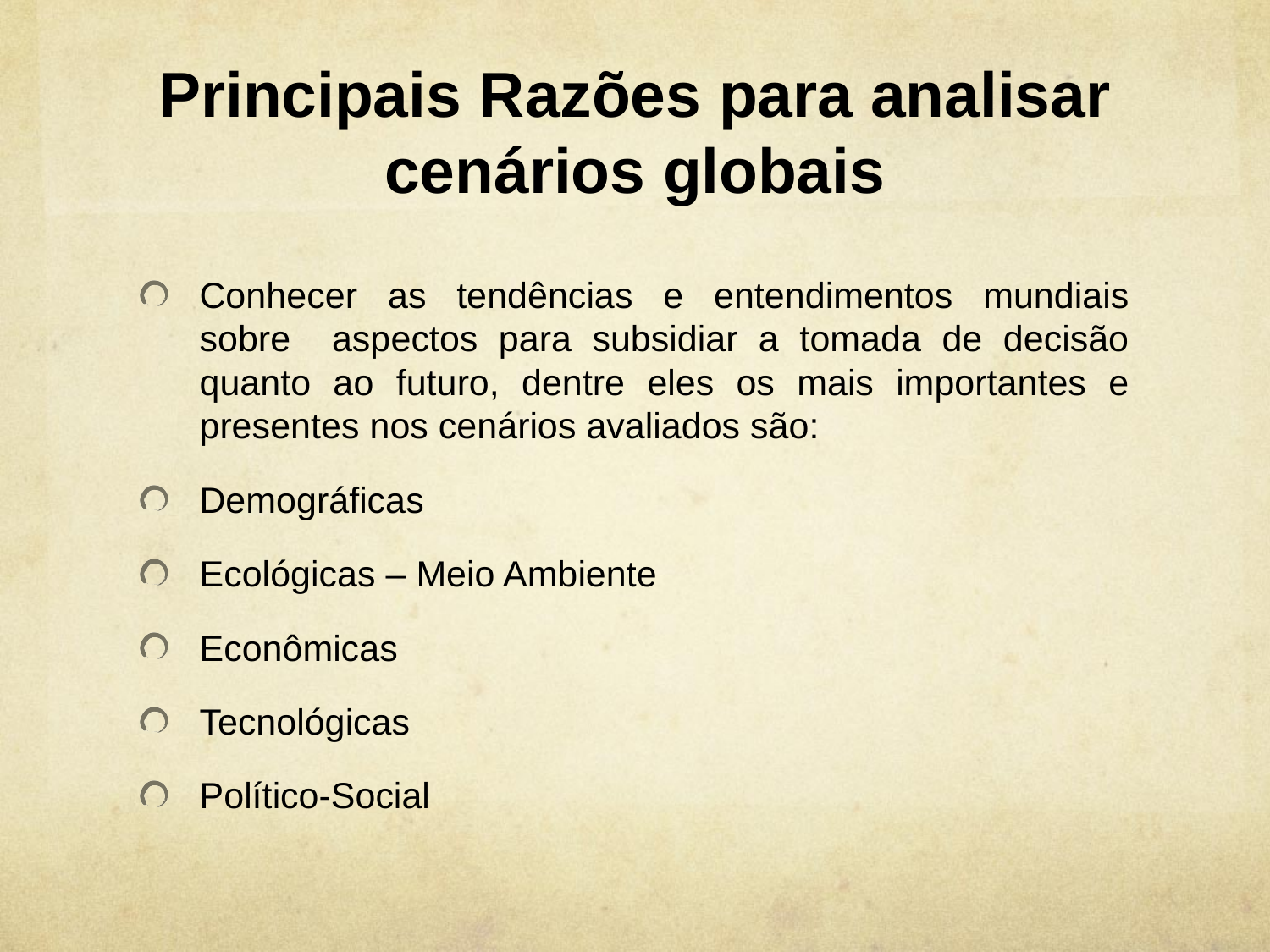

# Principais Razões para analisar cenários globais
Conhecer as tendências e entendimentos mundiais sobre  aspectos para subsidiar a tomada de decisão quanto ao futuro, dentre eles os mais importantes e presentes nos cenários avaliados são:
Demográficas
Ecológicas – Meio Ambiente
Econômicas
Tecnológicas
Político-Social